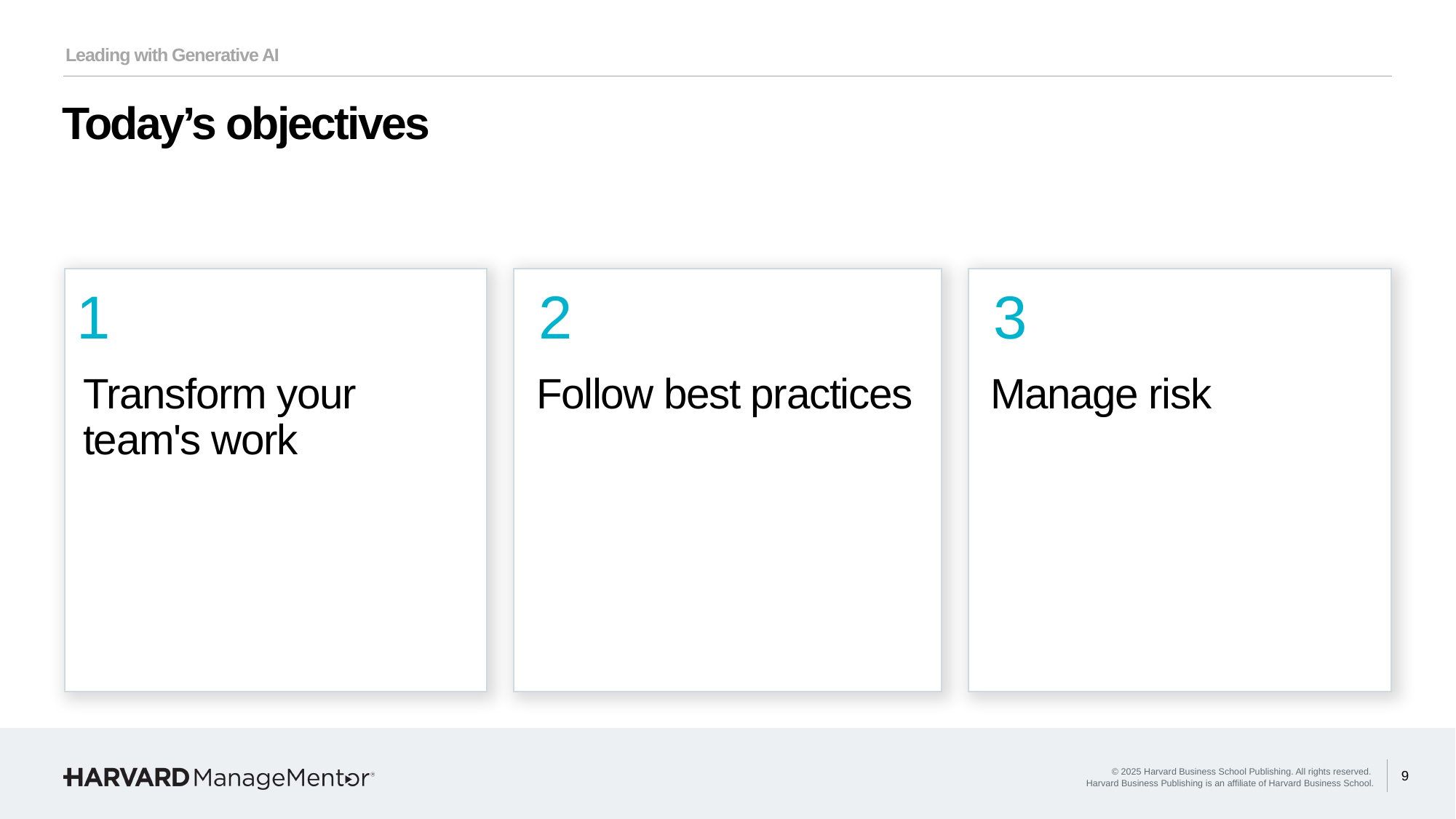

# Today’s objectives
Transform your team's work

Follow best practices

Manage risk